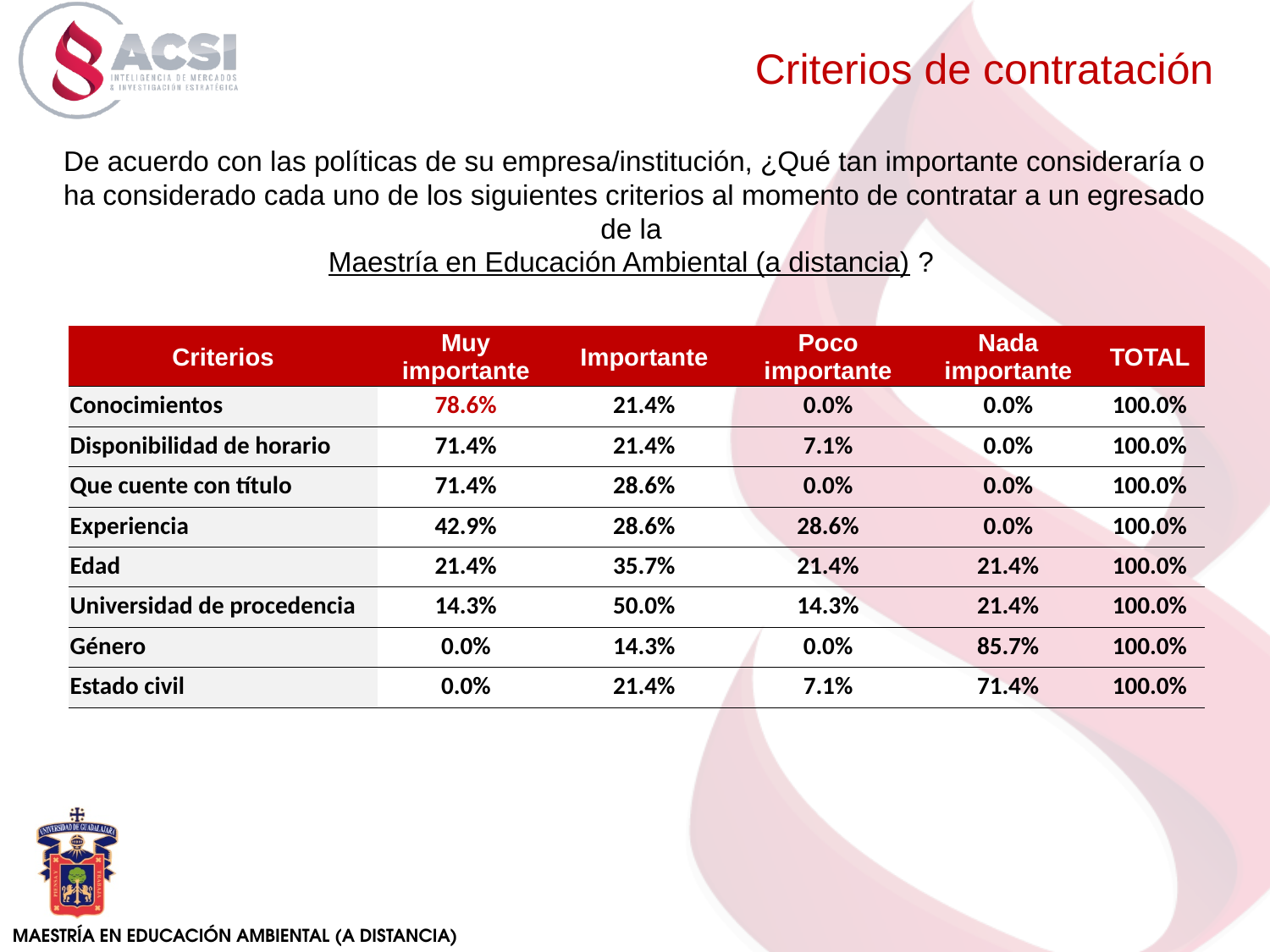

Criterios de contratación
De acuerdo con las políticas de su empresa/institución, ¿Qué tan importante consideraría o ha considerado cada uno de los siguientes criterios al momento de contratar a un egresado de la
Maestría en Educación Ambiental (a distancia) ?
| Criterios | Muy importante | Importante | Poco importante | Nada importante | TOTAL |
| --- | --- | --- | --- | --- | --- |
| Conocimientos | 78.6% | 21.4% | 0.0% | 0.0% | 100.0% |
| Disponibilidad de horario | 71.4% | 21.4% | 7.1% | 0.0% | 100.0% |
| Que cuente con título | 71.4% | 28.6% | 0.0% | 0.0% | 100.0% |
| Experiencia | 42.9% | 28.6% | 28.6% | 0.0% | 100.0% |
| Edad | 21.4% | 35.7% | 21.4% | 21.4% | 100.0% |
| Universidad de procedencia | 14.3% | 50.0% | 14.3% | 21.4% | 100.0% |
| Género | 0.0% | 14.3% | 0.0% | 85.7% | 100.0% |
| Estado civil | 0.0% | 21.4% | 7.1% | 71.4% | 100.0% |